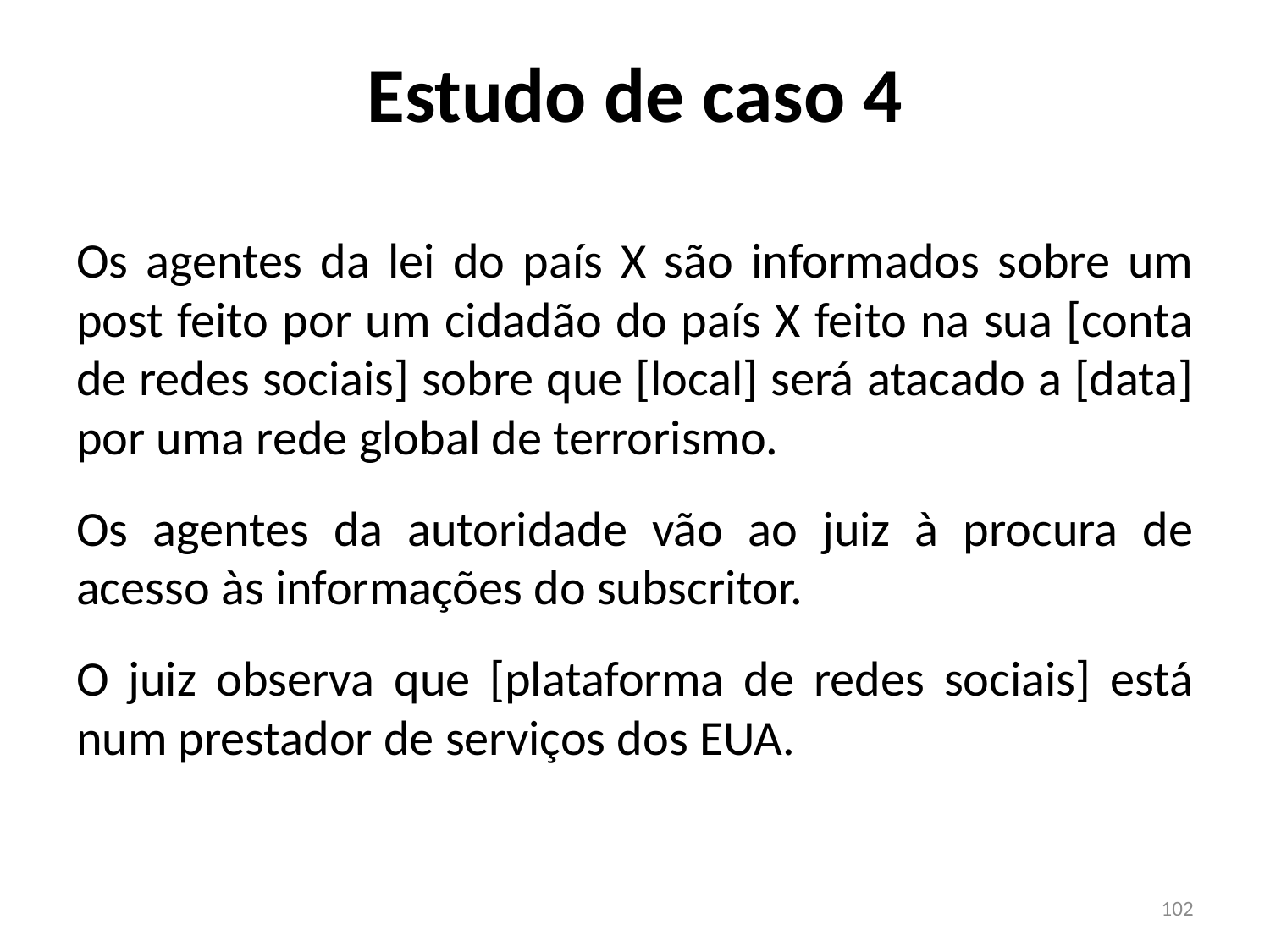

# Estudo de caso 4
Os agentes da lei do país X são informados sobre um post feito por um cidadão do país X feito na sua [conta de redes sociais] sobre que [local] será atacado a [data] por uma rede global de terrorismo.
Os agentes da autoridade vão ao juiz à procura de acesso às informações do subscritor.
O juiz observa que [plataforma de redes sociais] está num prestador de serviços dos EUA.
102